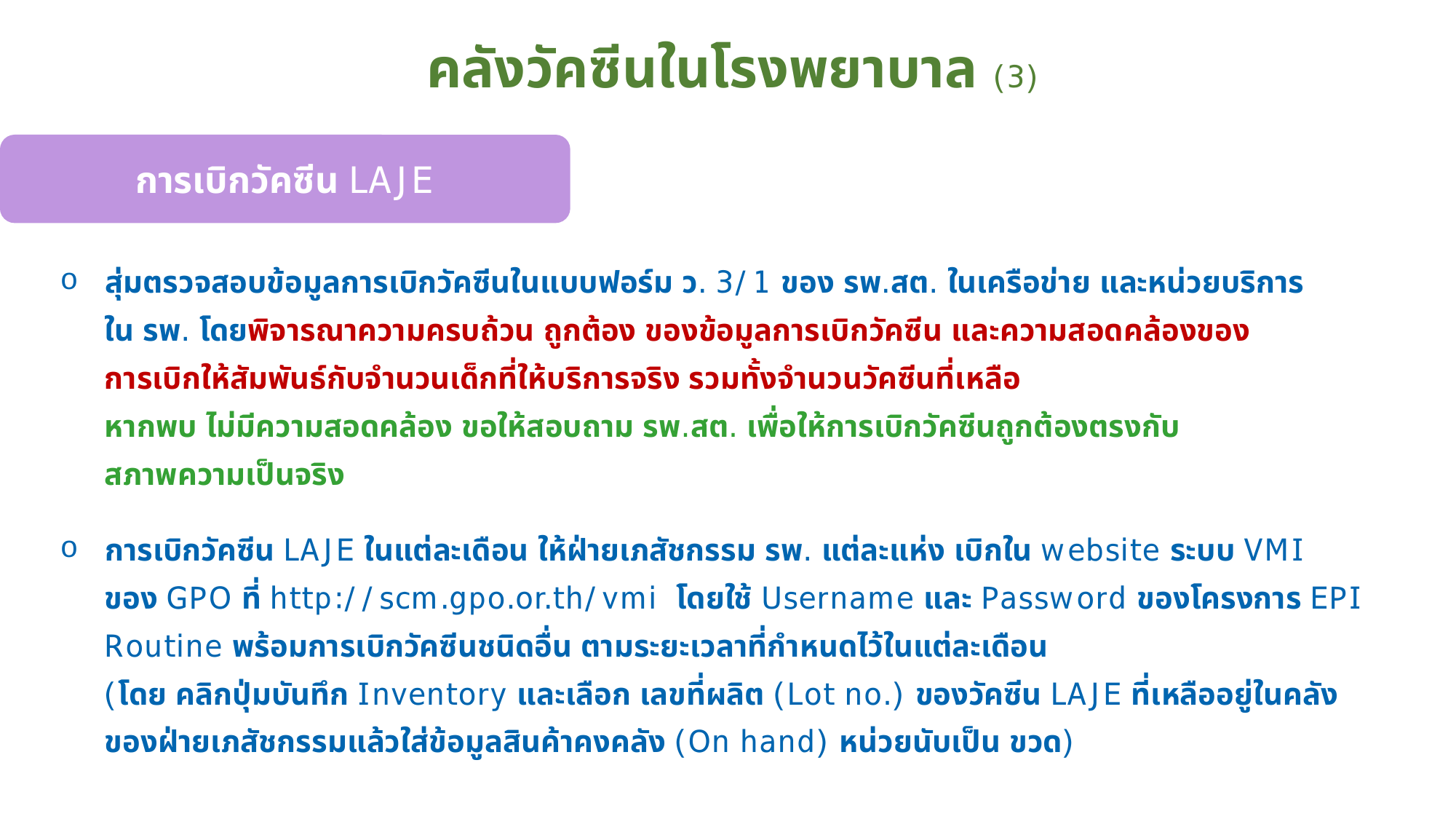

# คลังวัคซีนในโรงพยาบาล (3)
การเบิกวัคซีน LAJE
  สุ่มตรวจสอบข้อมูลการเบิกวัคซีนในแบบฟอร์ม ว. 3/1 ของ รพ.สต. ในเครือข่าย และหน่วยบริการ
     ใน รพ. โดยพิจารณาความครบถ้วน ถูกต้อง ของข้อมูลการเบิกวัคซีน และความสอดคล้องของ
     การเบิกให้สัมพันธ์กับจำนวนเด็กที่ให้บริการจริง รวมทั้งจำนวนวัคซีนที่เหลือ
     หากพบ ไม่มีความสอดคล้อง ขอให้สอบถาม รพ.สต. เพื่อให้การเบิกวัคซีนถูกต้องตรงกับ
     สภาพความเป็นจริง

  การเบิกวัคซีน LAJE ในแต่ละเดือน ให้ฝ่ายเภสัชกรรม รพ. แต่ละแห่ง เบิกใน website ระบบ VMI
     ของ GPO ที่ http://scm.gpo.or.th/vmi  โดยใช้ Username และ Password ของโครงการ EPI
     Routine พร้อมการเบิกวัคซีนชนิดอื่น ตามระยะเวลาที่กำหนดไว้ในแต่ละเดือน
     (โดย คลิกปุ่มบันทึก Inventory และเลือก เลขที่ผลิต (Lot no.) ของวัคซีน LAJE ที่เหลืออยู่ในคลัง
     ของฝ่ายเภสัชกรรมแล้วใส่ข้อมูลสินค้าคงคลัง (On hand) หน่วยนับเป็น ขวด)